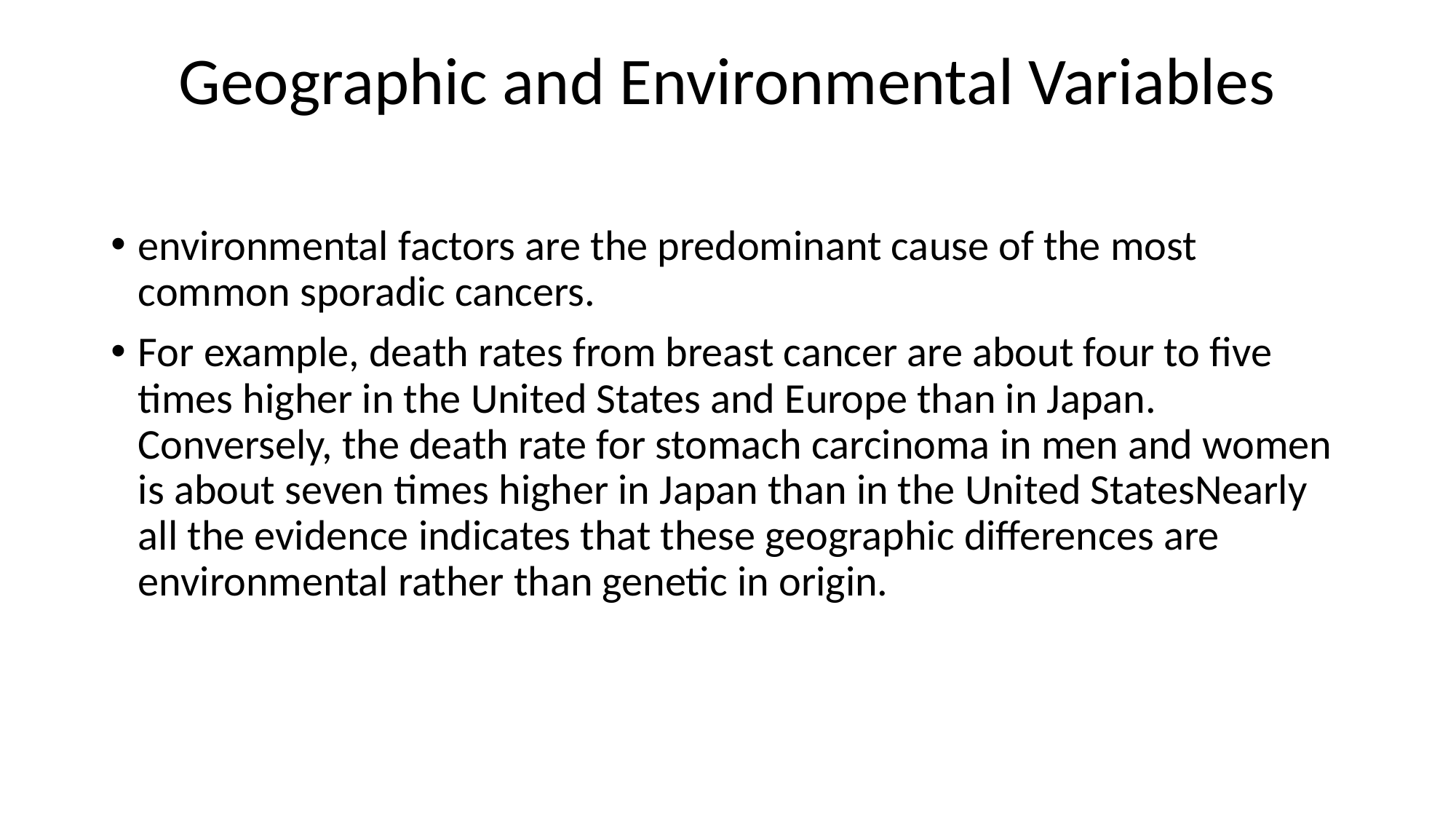

# Geographic and Environmental Variables
environmental factors are the predominant cause of the most common sporadic cancers.
For example, death rates from breast cancer are about four to five times higher in the United States and Europe than in Japan. Conversely, the death rate for stomach carcinoma in men and women is about seven times higher in Japan than in the United StatesNearly all the evidence indicates that these geographic differences are environmental rather than genetic in origin.